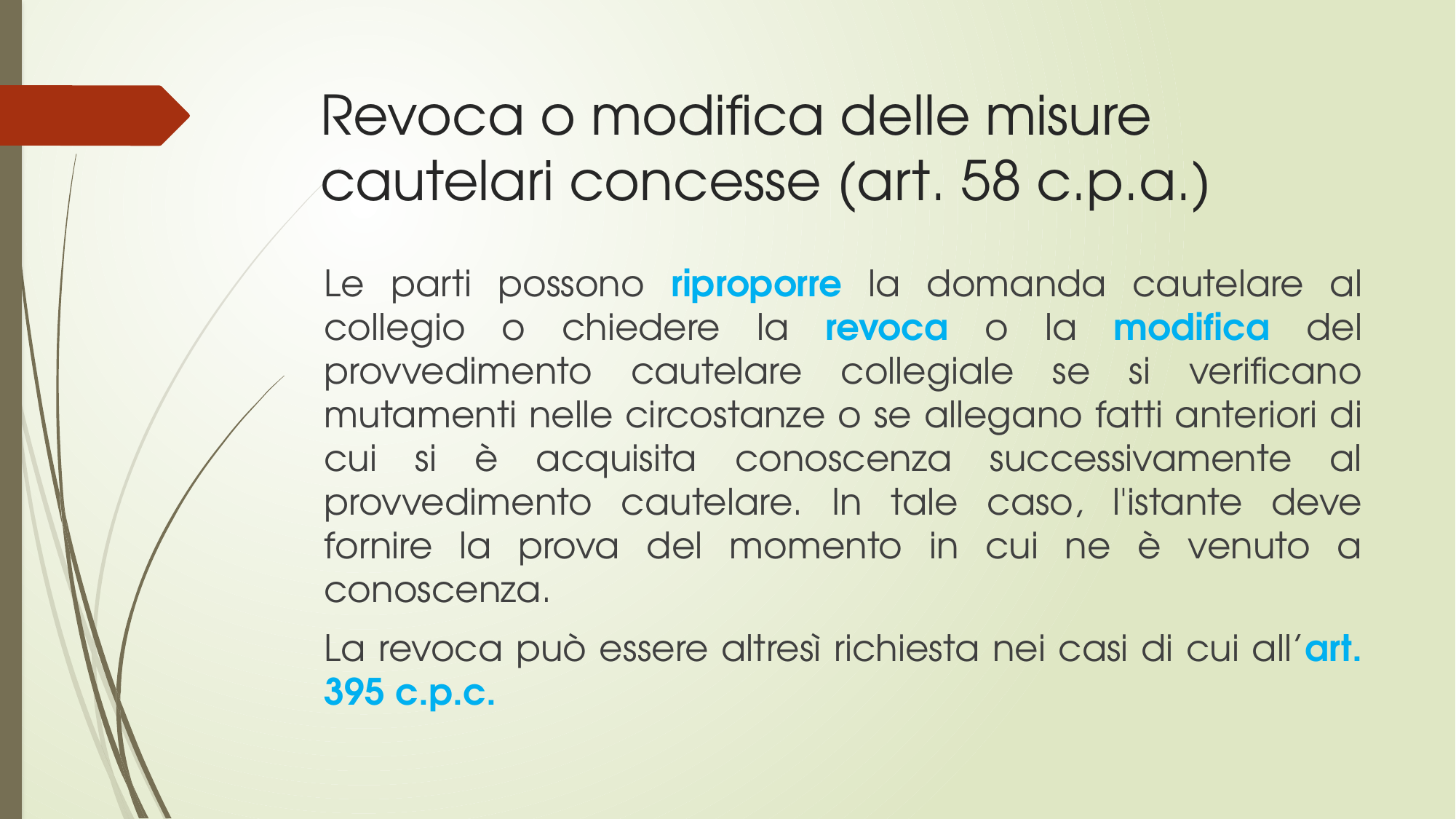

# Revoca o modifica delle misure cautelari concesse (art. 58 c.p.a.)
Le parti possono riproporre la domanda cautelare al collegio o chiedere la revoca o la modifica del provvedimento cautelare collegiale se si verificano mutamenti nelle circostanze o se allegano fatti anteriori di cui si è acquisita conoscenza successivamente al provvedimento cautelare. In tale caso, l'istante deve fornire la prova del momento in cui ne è venuto a conoscenza.
La revoca può essere altresì richiesta nei casi di cui all’art. 395 c.p.c.